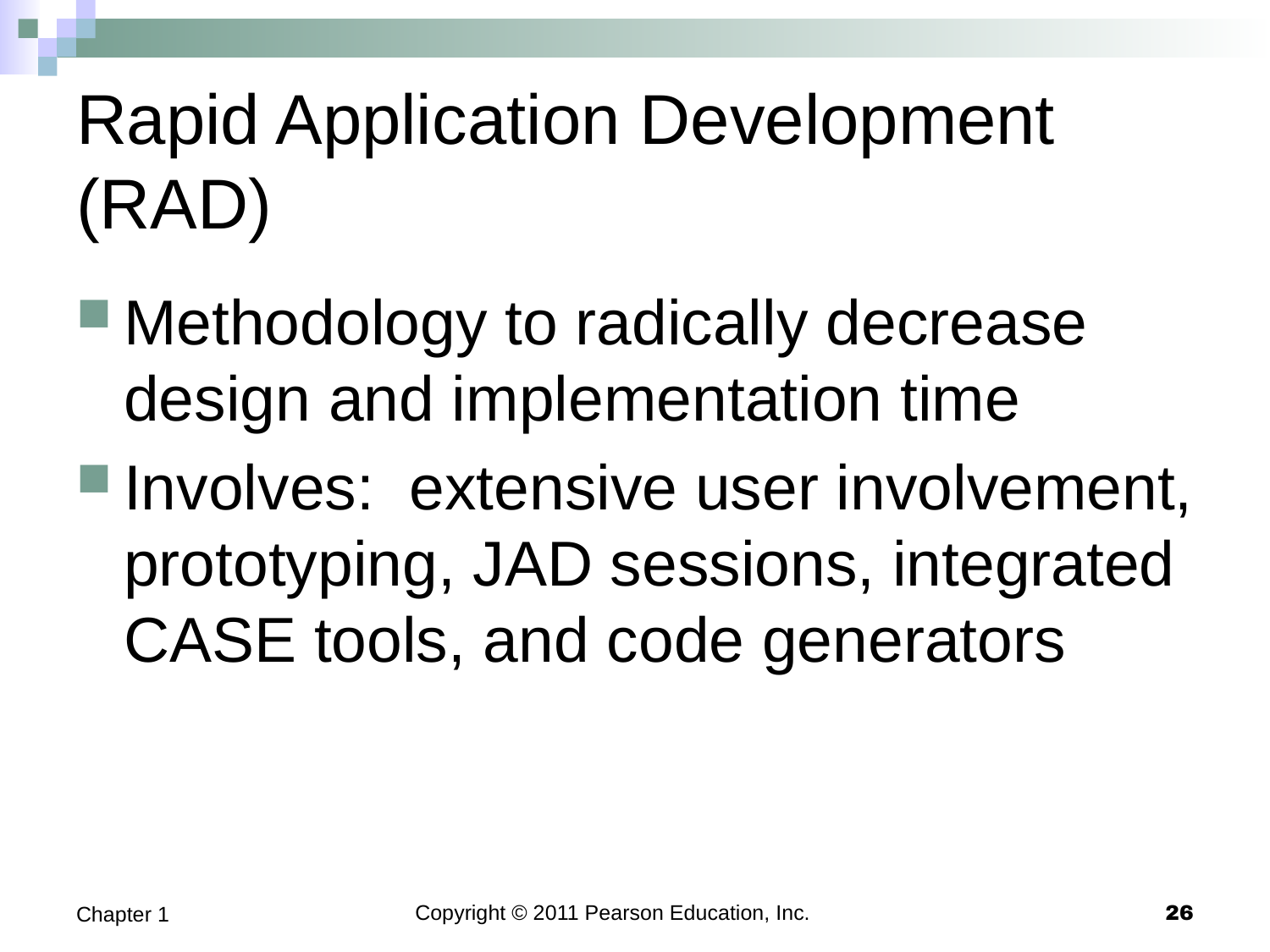

# Rapid Application Development (RAD)
Methodology to radically decrease design and implementation time
Involves:  extensive user involvement, prototyping, JAD sessions, integrated  CASE tools, and code generators
Chapter 1
Copyright © 2011 Pearson Education, Inc.
26